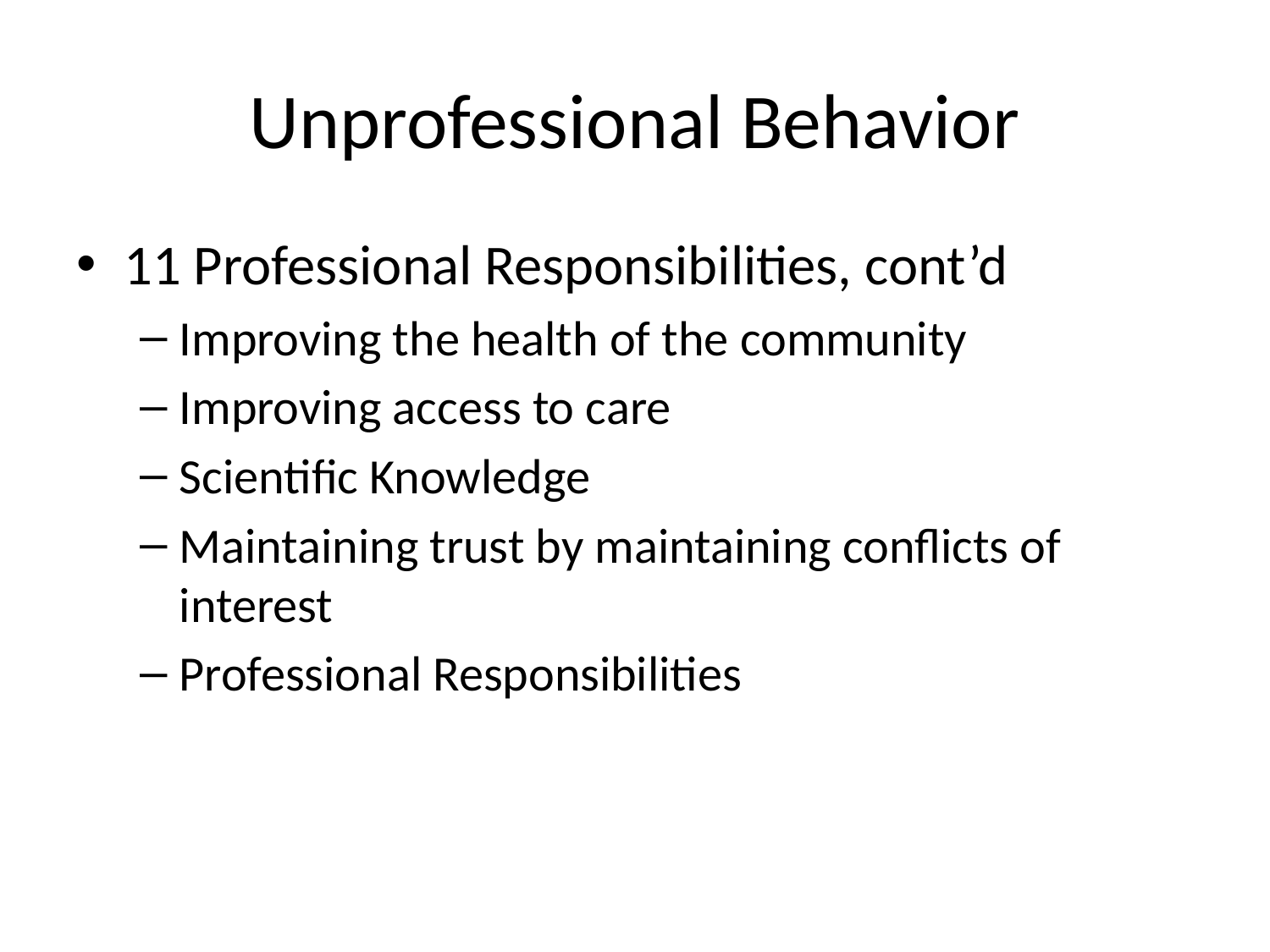

# Unprofessional Behavior
11 Professional Responsibilities, cont’d
Improving the health of the community
Improving access to care
Scientific Knowledge
Maintaining trust by maintaining conflicts of interest
Professional Responsibilities